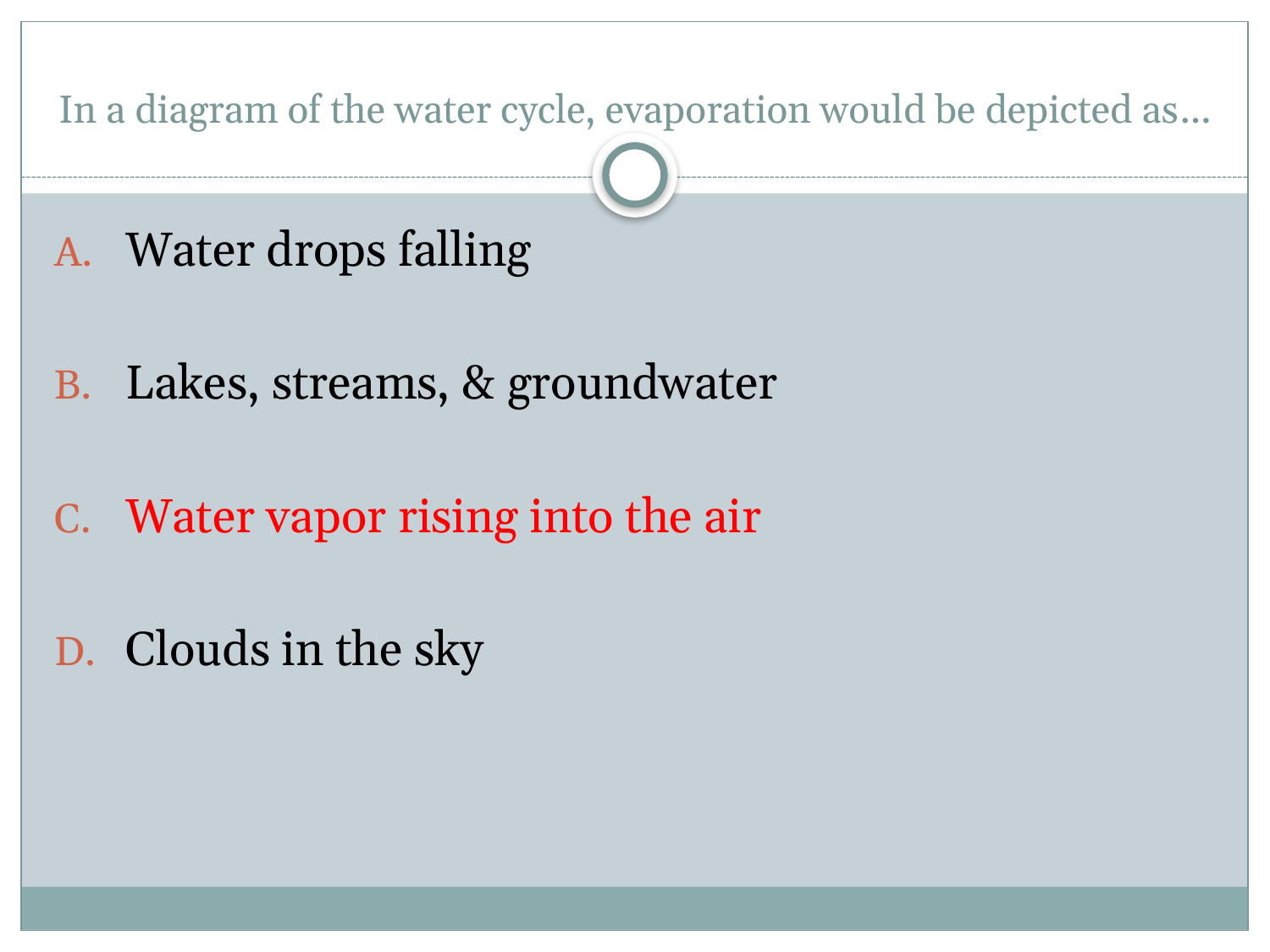

# In a diagram of the water cycle, evaporation would be depicted as…
Water drops falling

Lakes, streams, & groundwater

Water vapor rising into the air

Clouds in the sky